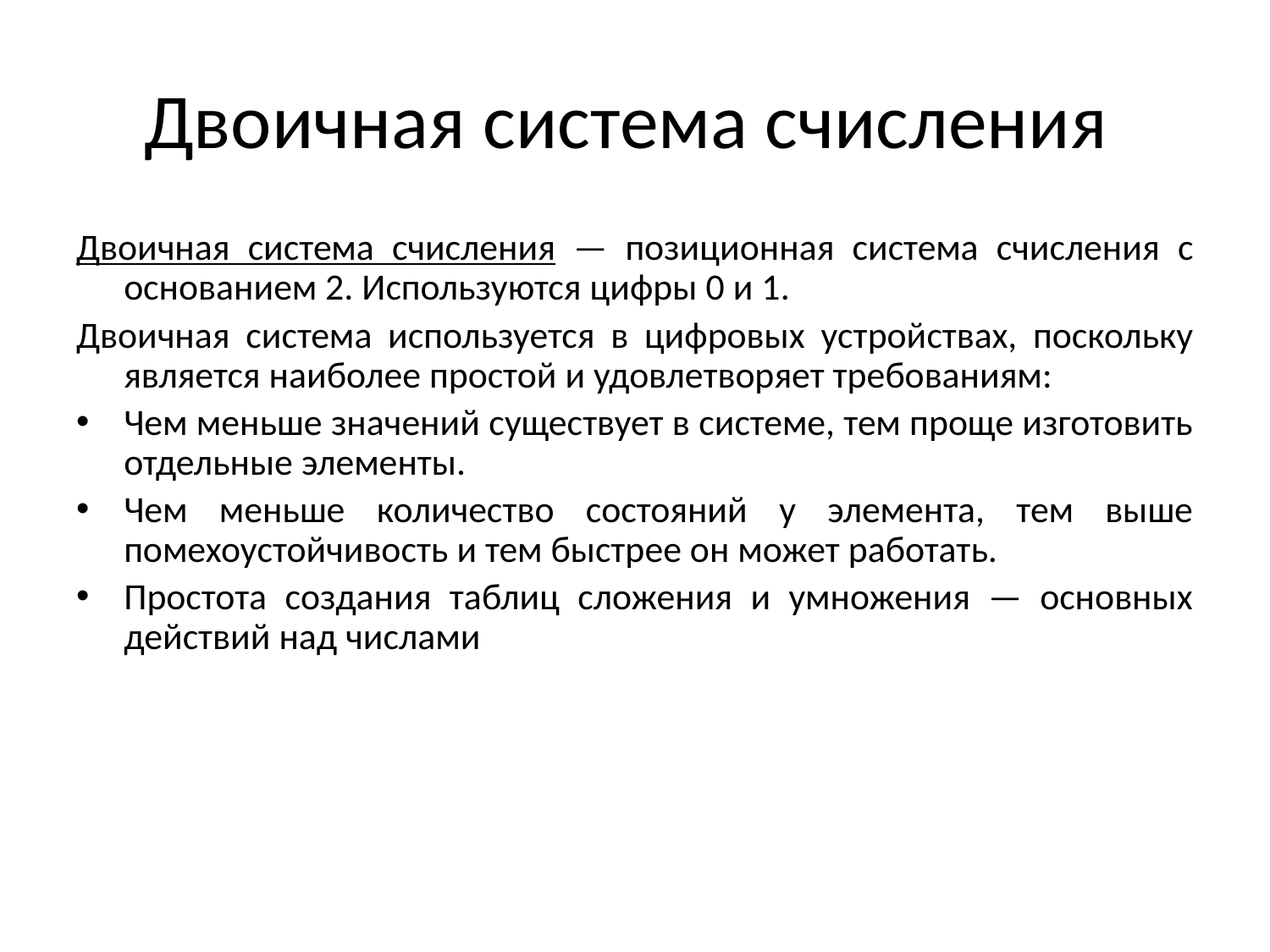

# Двоичная система счисления
Двоичная система счисления — позиционная система счисления с основанием 2. Используются цифры 0 и 1.
Двоичная система используется в цифровых устройствах, поскольку является наиболее простой и удовлетворяет требованиям:
Чем меньше значений существует в системе, тем проще изготовить отдельные элементы.
Чем меньше количество состояний у элемента, тем выше помехоустойчивость и тем быстрее он может работать.
Простота создания таблиц сложения и умножения — основных действий над числами